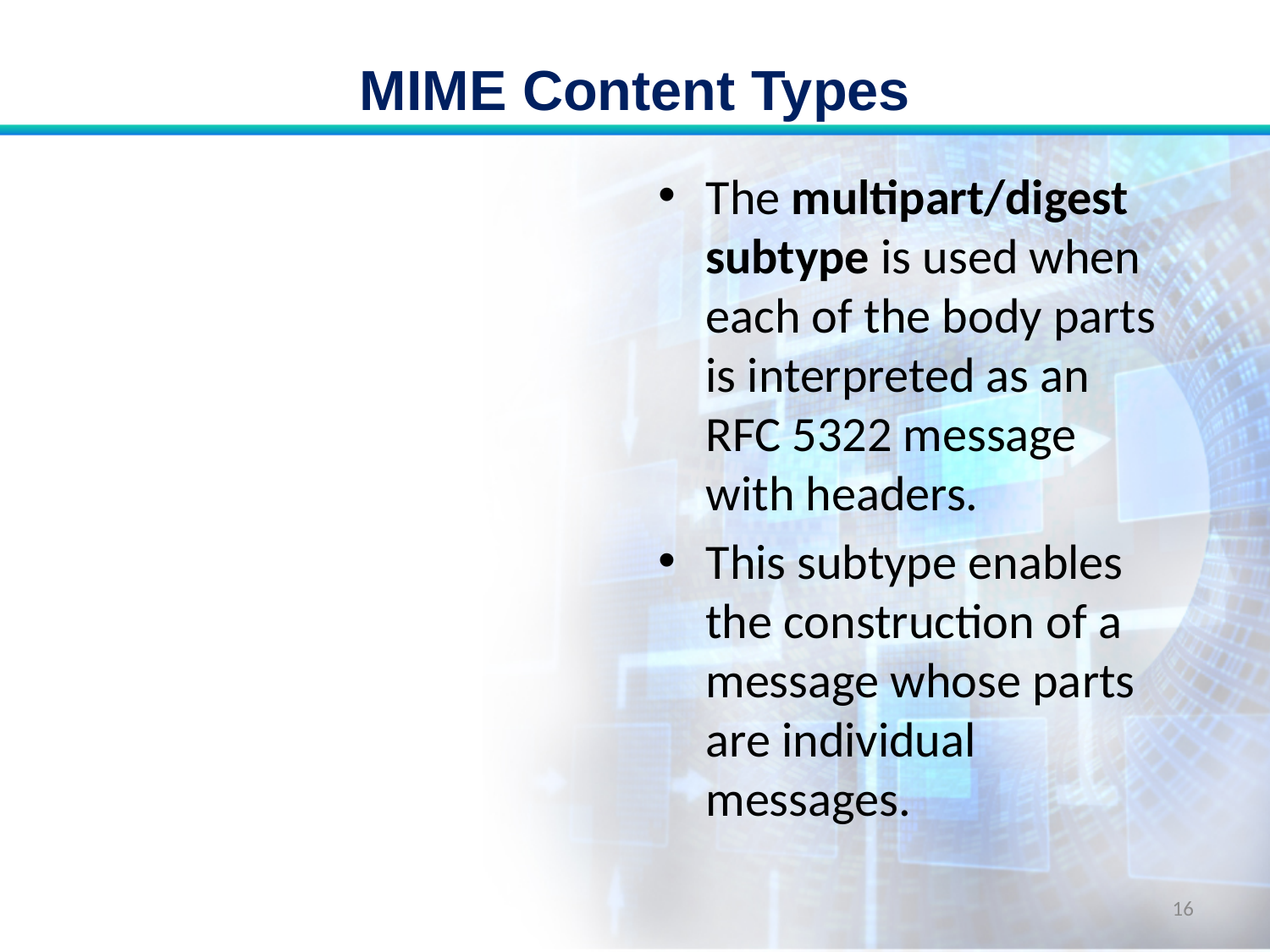

# MIME Content Types
The multipart/digest subtype is used when each of the body parts is interpreted as an RFC 5322 message with headers.
This subtype enables the construction of a message whose parts are individual messages.
16